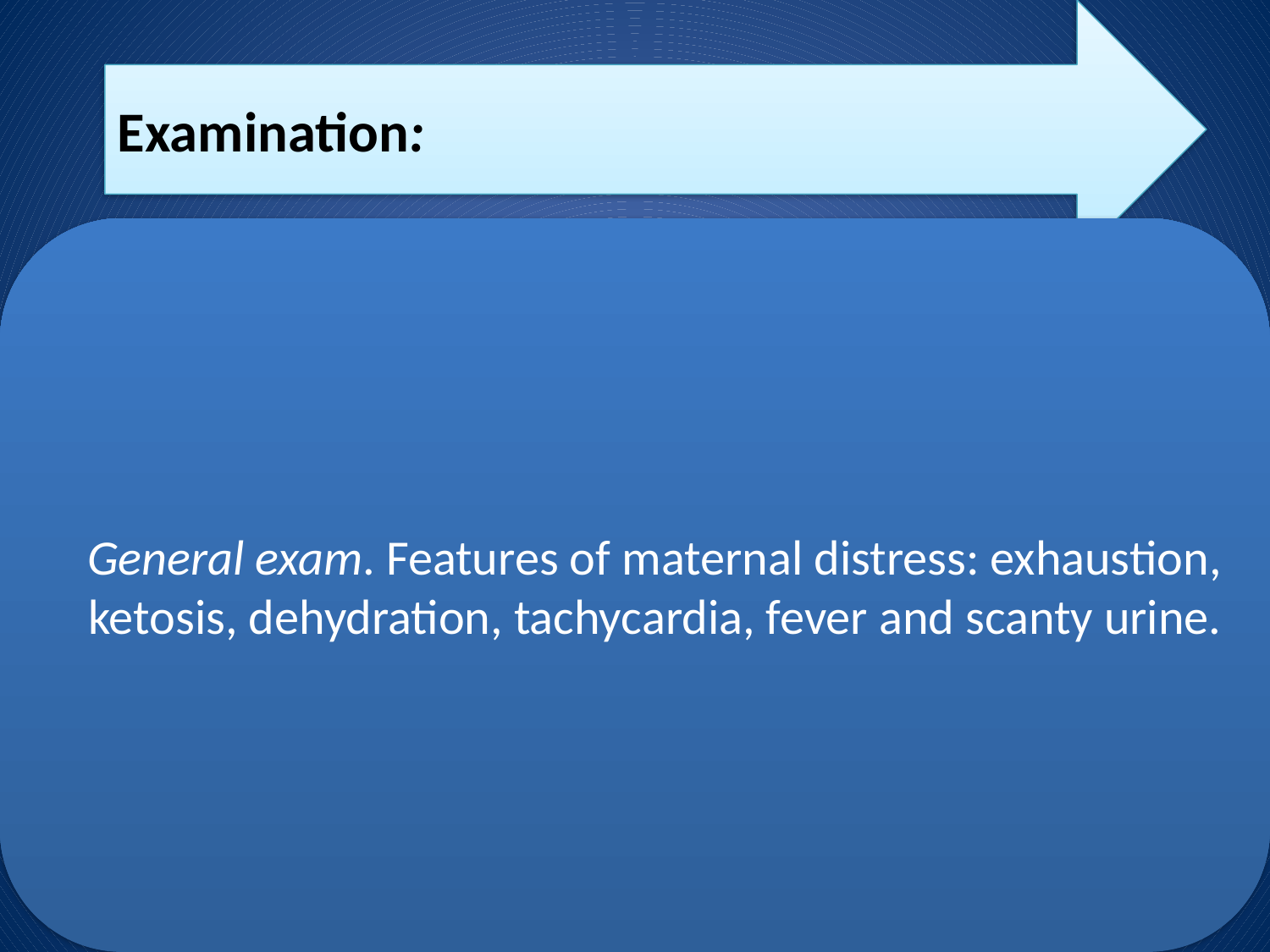

Examination:
General exam. Features of maternal distress: exhaustion, ketosis, dehydration, tachycardia, fever and scanty urine.